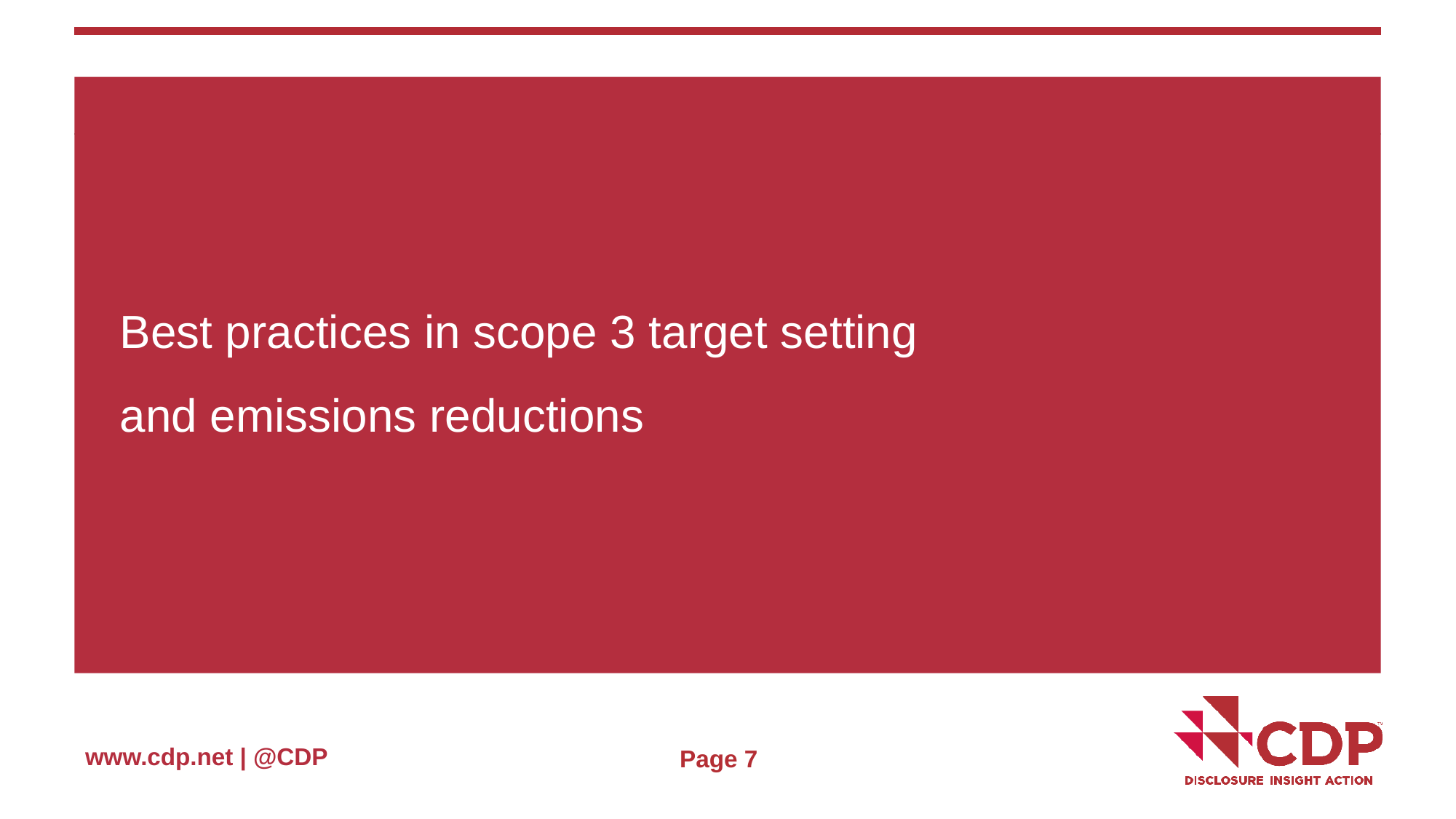

Best practices in scope 3 target setting
and emissions reductions
Page 7